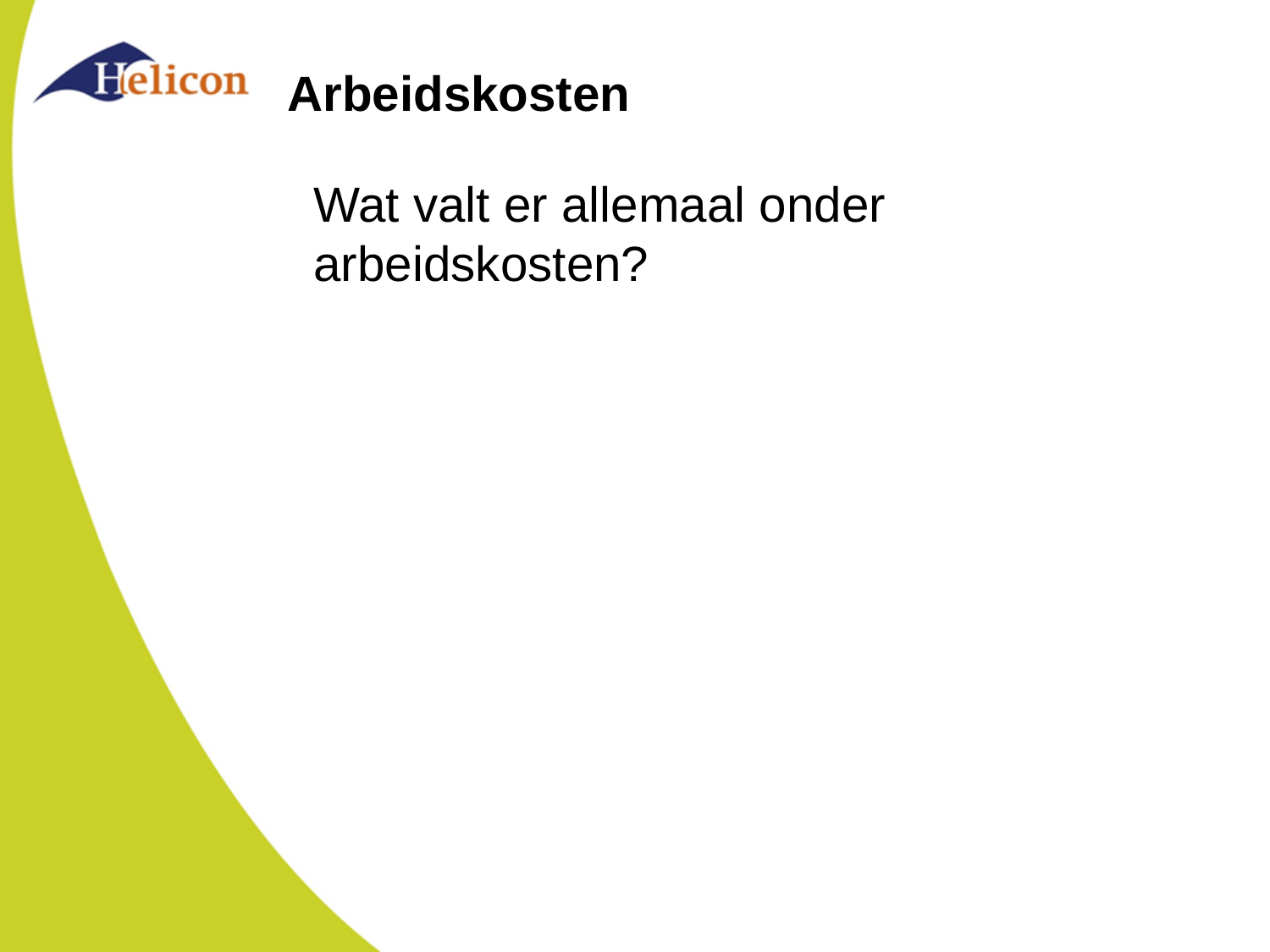

# Arbeidskosten
Wat valt er allemaal onder arbeidskosten?